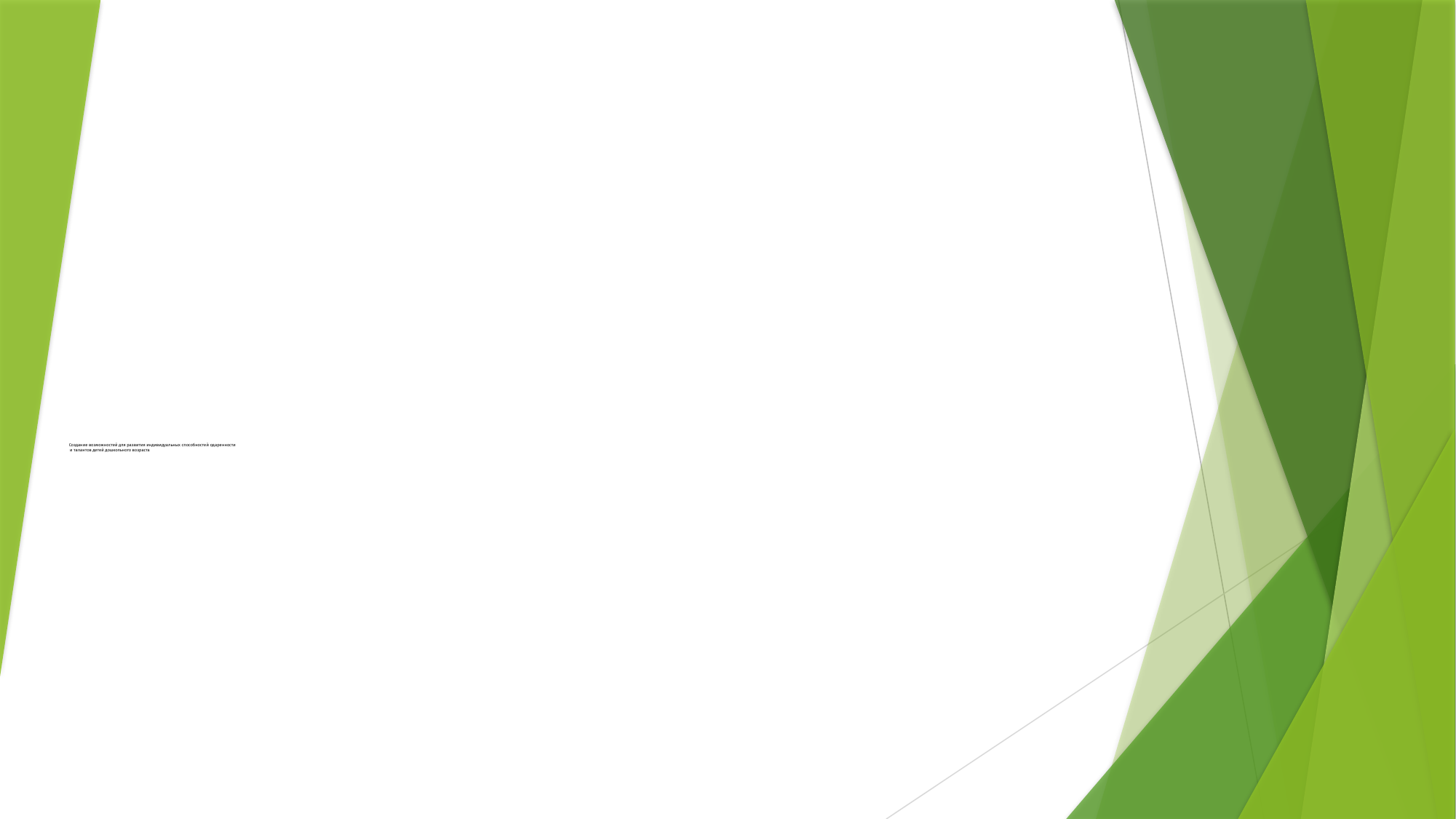

# Создание возможностей для развития индивидуальных способностей одаренности и талантов детей дошкольного возраста